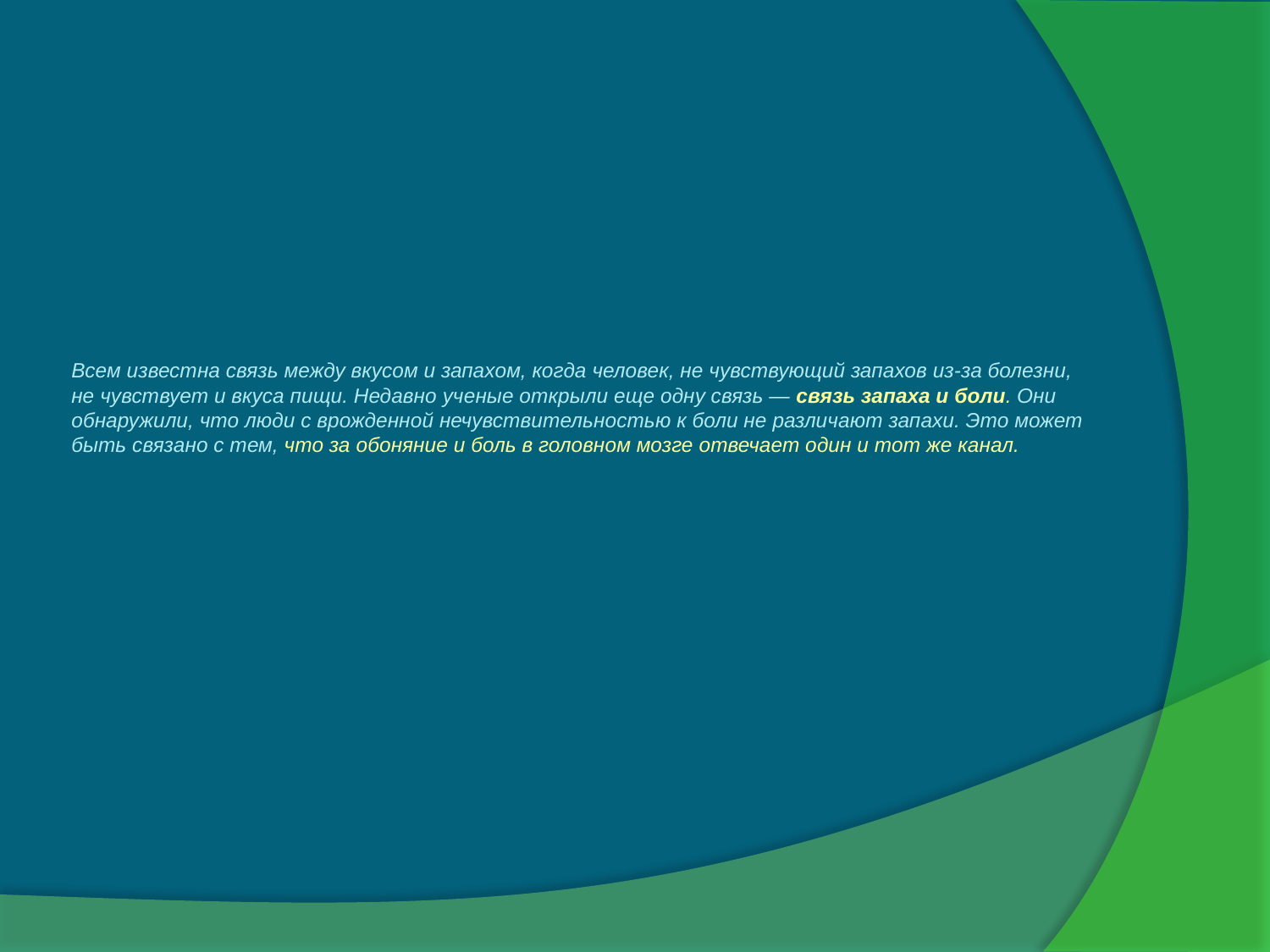

# Всем известна связь между вкусом и запахом, когда человек, не чувствующий запахов из-за болезни, не чувствует и вкуса пищи. Недавно ученые открыли еще одну связь — связь запаха и боли. Они обнаружили, что люди с врожденной нечувствительностью к боли не различают запахи. Это может быть связано с тем, что за обоняние и боль в головном мозге отвечает один и тот же канал.